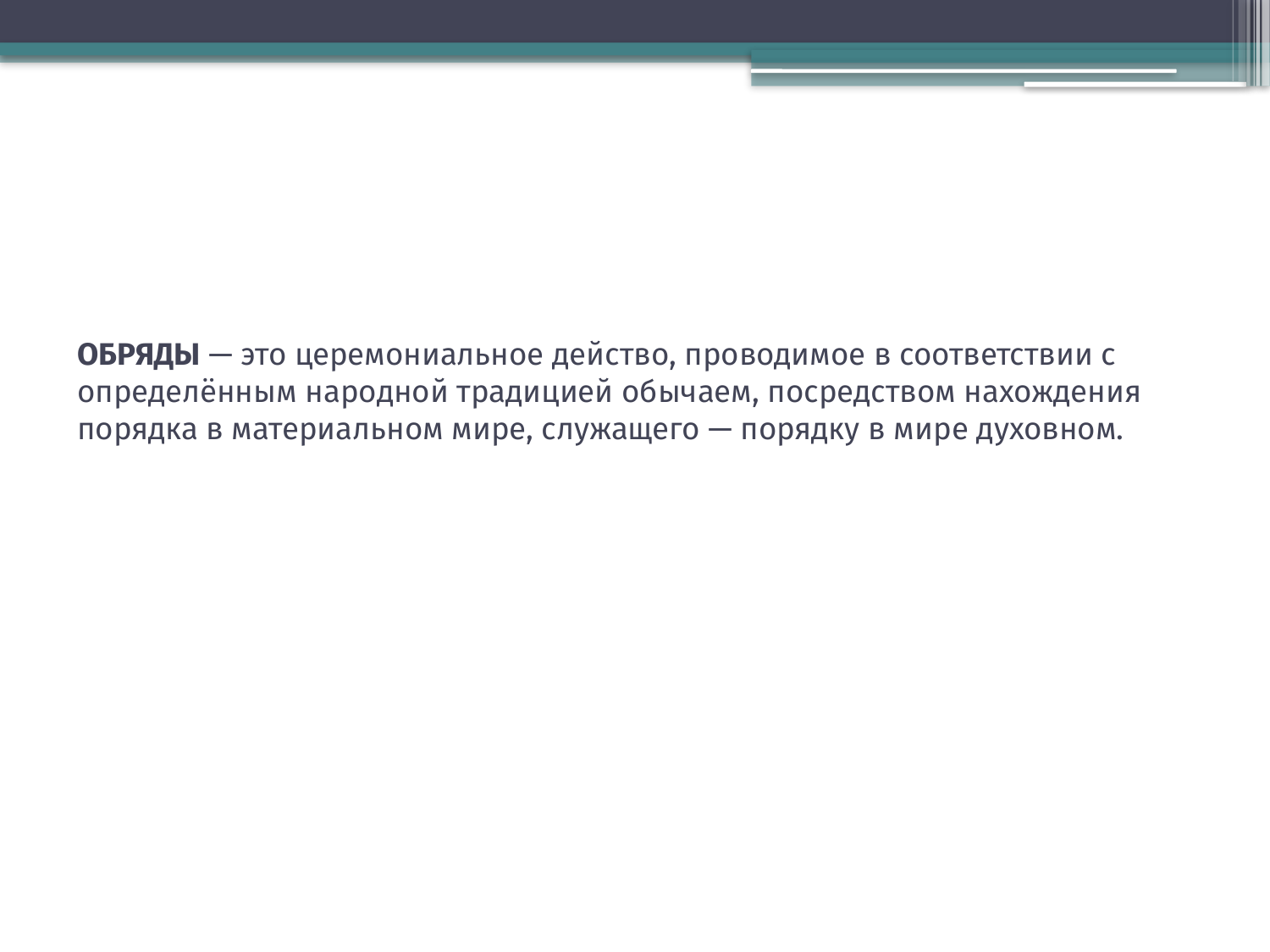

# ОБРЯДЫ — это церемониальное действо, проводимое в соответствии с определённым народной традицией обычаем, посредством нахождения порядка в материальном мире, служащего — порядку в мире духовном.